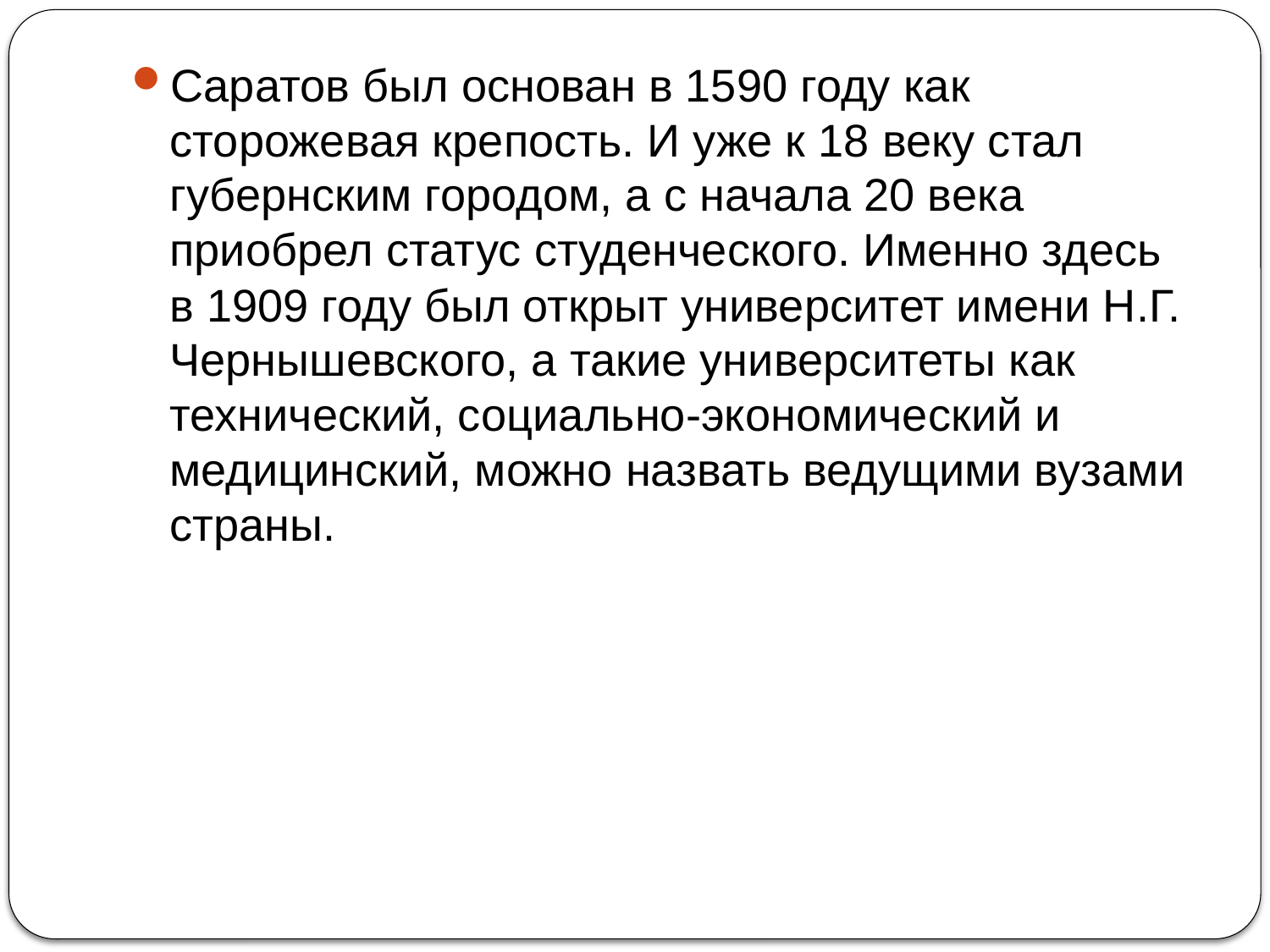

Саратов был основан в 1590 году как сторожевая крепость. И уже к 18 веку стал губернским городом, а с начала 20 века приобрел статус студенческого. Именно здесь в 1909 году был открыт университет имени Н.Г. Чернышевского, а такие университеты как технический, социально-экономический и медицинский, можно назвать ведущими вузами страны.